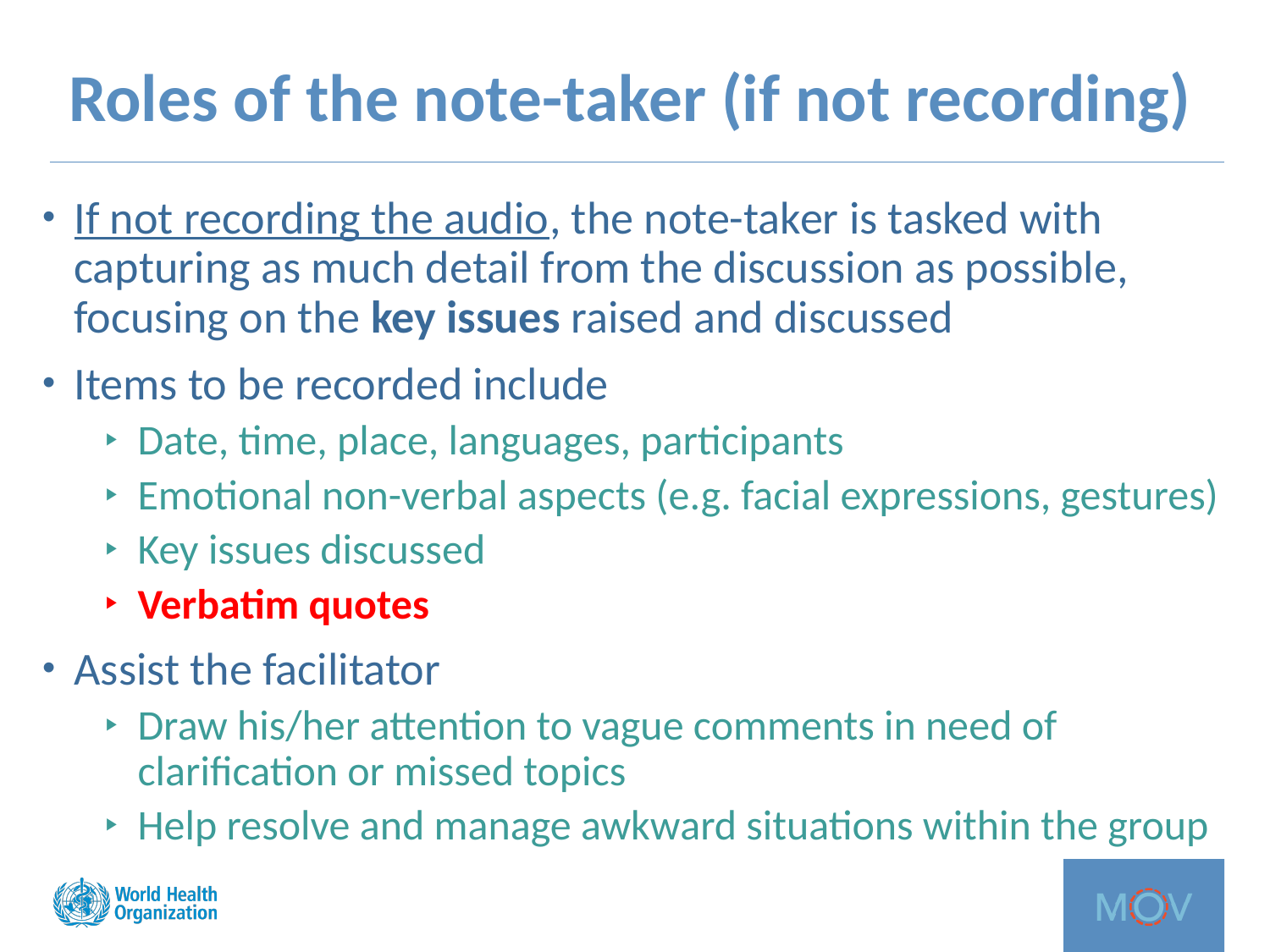

# Roles of the note-taker (if not recording)
If not recording the audio, the note-taker is tasked with capturing as much detail from the discussion as possible, focusing on the key issues raised and discussed
Items to be recorded include
Date, time, place, languages, participants
Emotional non-verbal aspects (e.g. facial expressions, gestures)
Key issues discussed
Verbatim quotes
Assist the facilitator
Draw his/her attention to vague comments in need of clarification or missed topics
Help resolve and manage awkward situations within the group